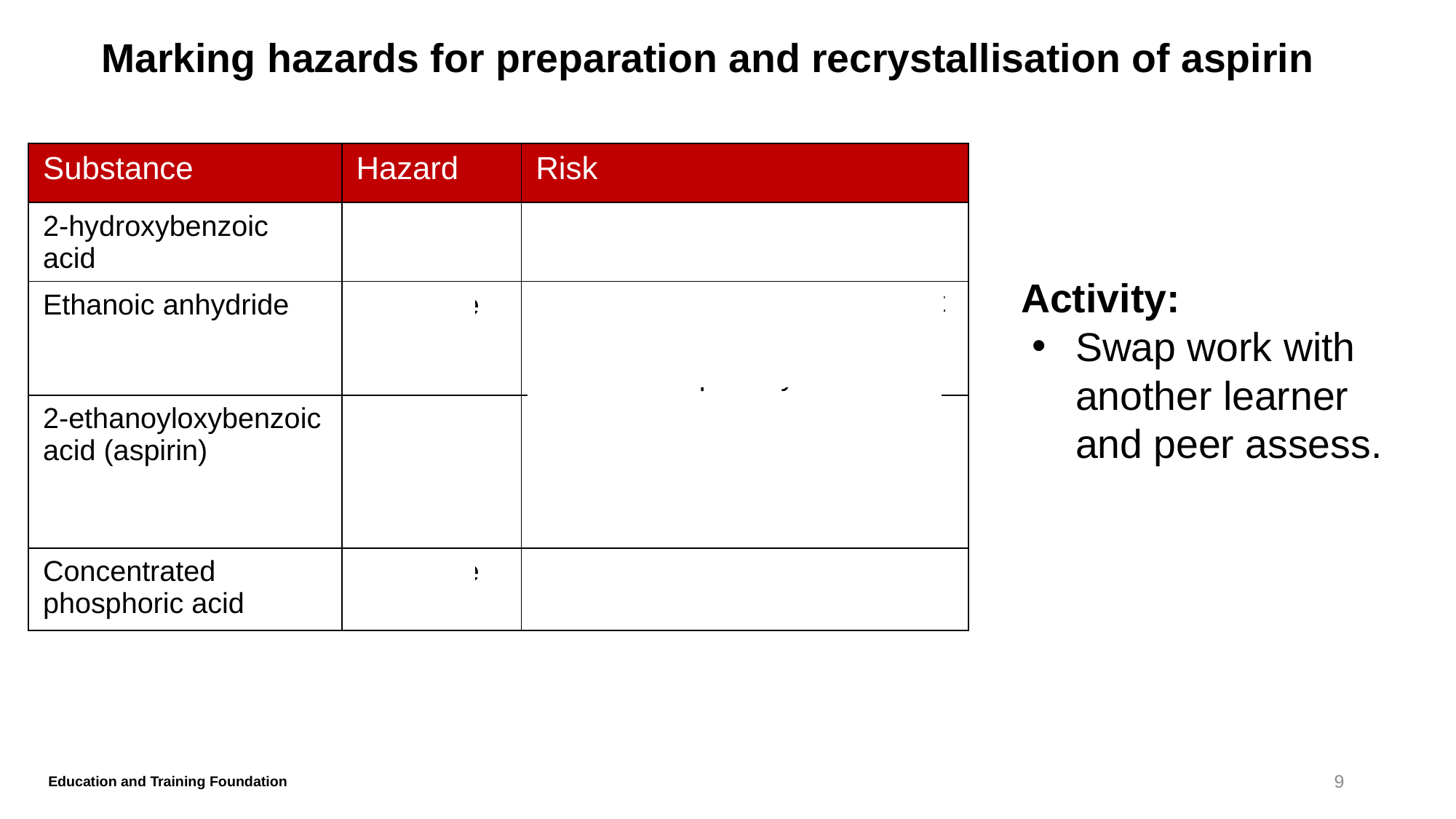

# Marking hazards for preparation and recrystallisation of aspirin
| Substance | Hazard | Risk |
| --- | --- | --- |
| 2-hydroxybenzoic acid | Irritant | Serious eye damage Harmful if swallowed |
| Ethanoic anhydride | Corrosive | Cause severe skin burns Irritant to the skin Potential respiratory irritation |
| 2-ethanoyloxybenzoic acid (aspirin) | Irritant | Causes skin and serious eye irritation Potential respiratory irritation Harmful if swallowed |
| Concentrated phosphoric acid | Corrosive | Causes severe skin burn and eye damage |

Activity:
Swap work with another learner and peer assess.

9
Education and Training Foundation